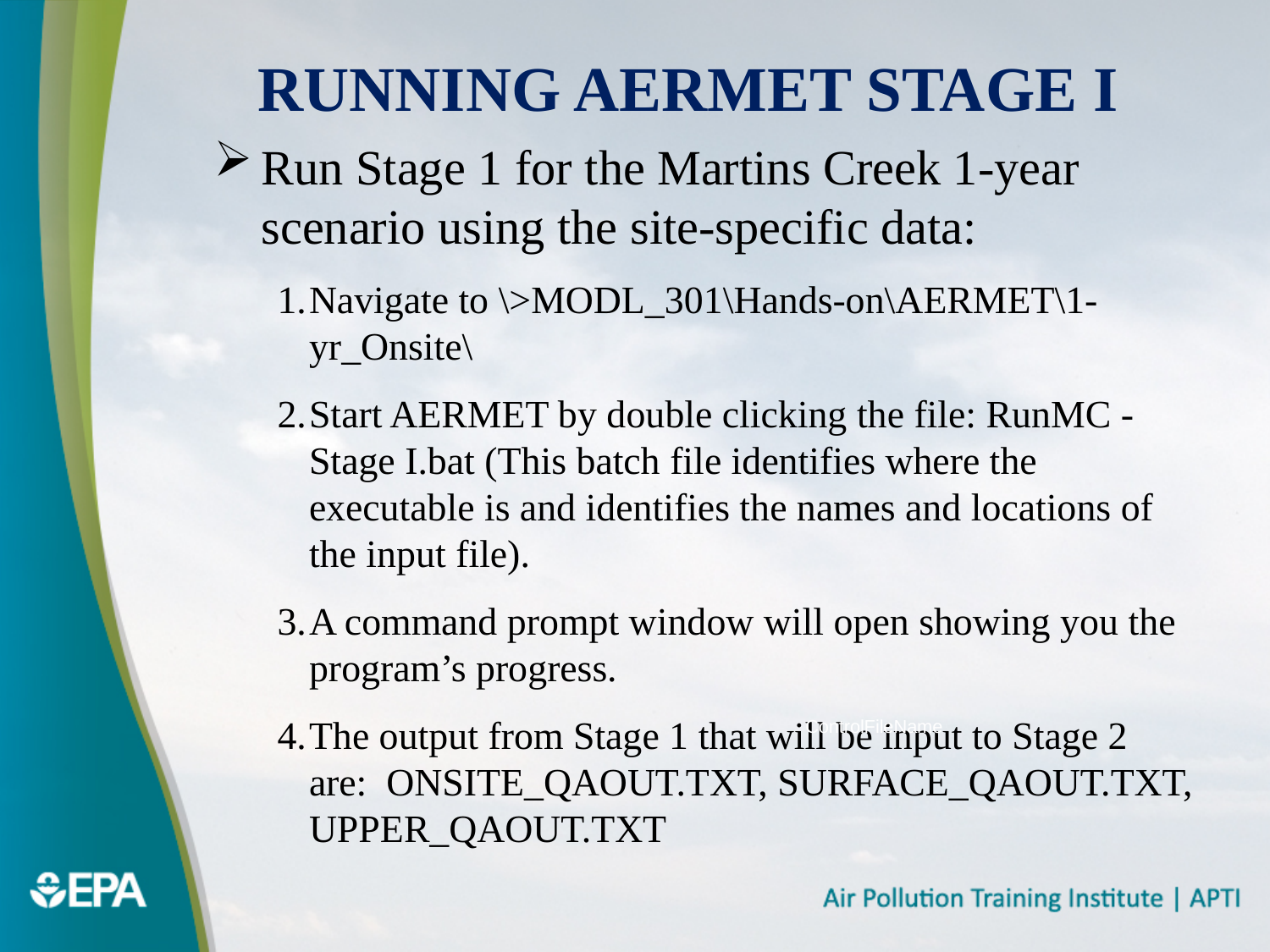

# Running AERMET Stage i
Run Stage 1 for the Martins Creek 1-year scenario using the site-specific data:
Navigate to \>MODL_301\Hands-on\AERMET\1-yr_Onsite\
Start AERMET by double clicking the file: RunMC - Stage I.bat (This batch file identifies where the executable is and identifies the names and locations of the input file).
A command prompt window will open showing you the program’s progress.
The output from Stage 1 that will be input to Stage 2 are:  ONSITE_QAOUT.TXT, SURFACE_QAOUT.TXT, UPPER_QAOUT.TXT

ControlFileName